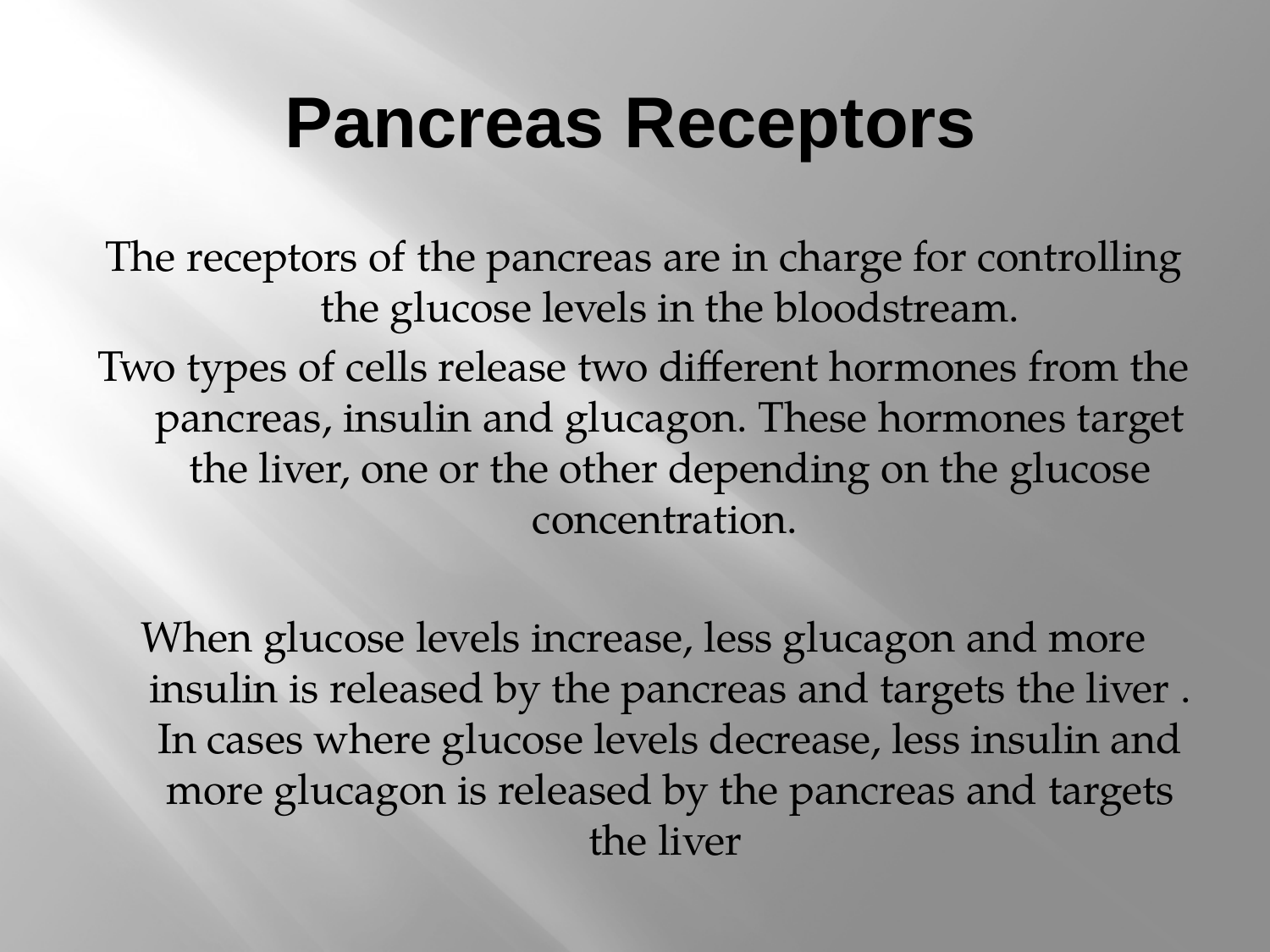

# Pancreas Receptors
The receptors of the pancreas are in charge for controlling the glucose levels in the bloodstream.
Two types of cells release two different hormones from the pancreas, insulin and glucagon. These hormones target the liver, one or the other depending on the glucose concentration.

When glucose levels increase, less glucagon and more insulin is released by the pancreas and targets the liver . In cases where glucose levels decrease, less insulin and more glucagon is released by the pancreas and targets the liver